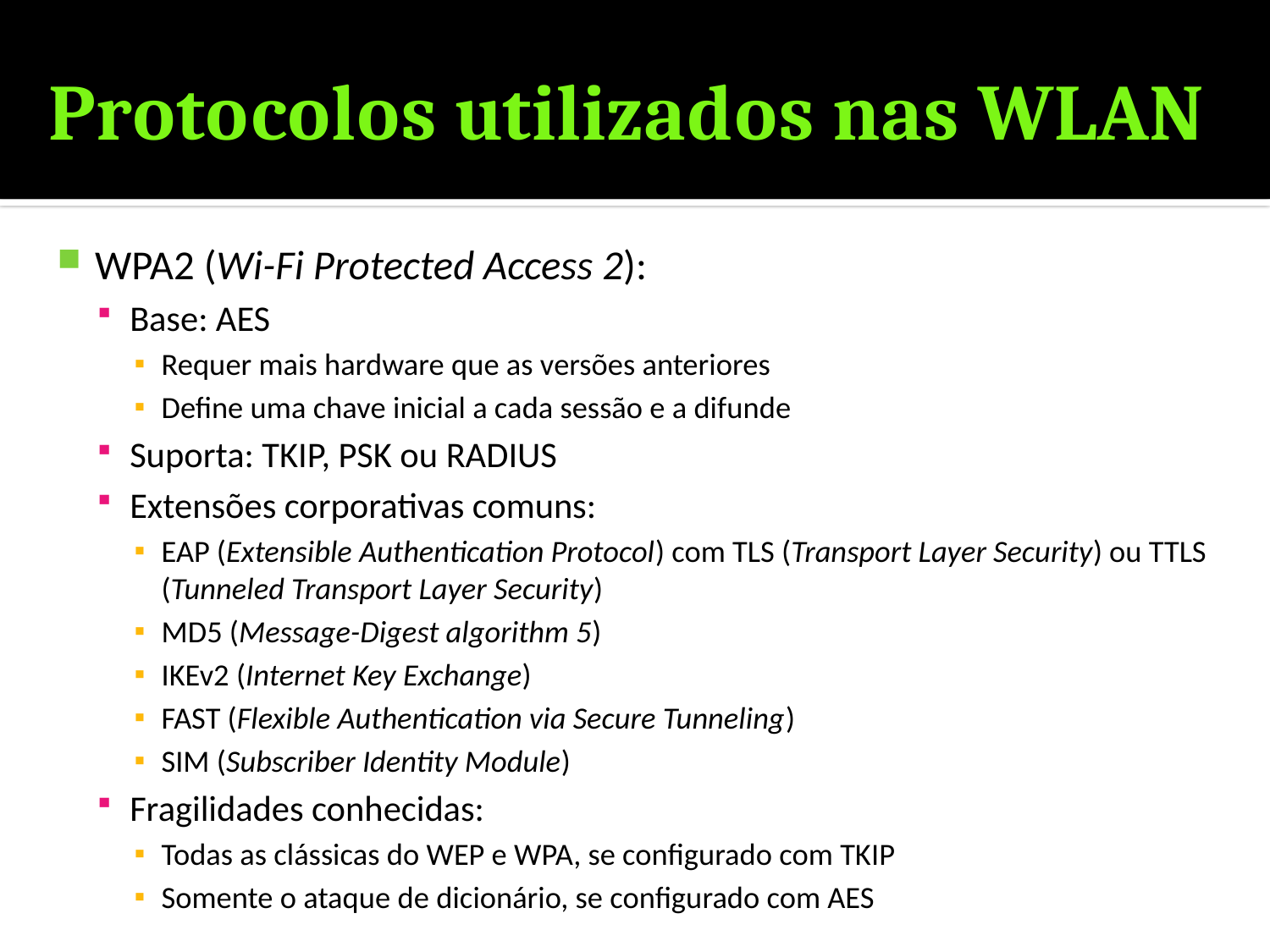

# Protocolos utilizados nas WLAN
WPA2 (Wi-Fi Protected Access 2):
Base: AES
Requer mais hardware que as versões anteriores
Define uma chave inicial a cada sessão e a difunde
Suporta: TKIP, PSK ou RADIUS
Extensões corporativas comuns:
EAP (Extensible Authentication Protocol) com TLS (Transport Layer Security) ou TTLS (Tunneled Transport Layer Security)
MD5 (Message-Digest algorithm 5)
IKEv2 (Internet Key Exchange)
FAST (Flexible Authentication via Secure Tunneling)
SIM (Subscriber Identity Module)
Fragilidades conhecidas:
Todas as clássicas do WEP e WPA, se configurado com TKIP
Somente o ataque de dicionário, se configurado com AES